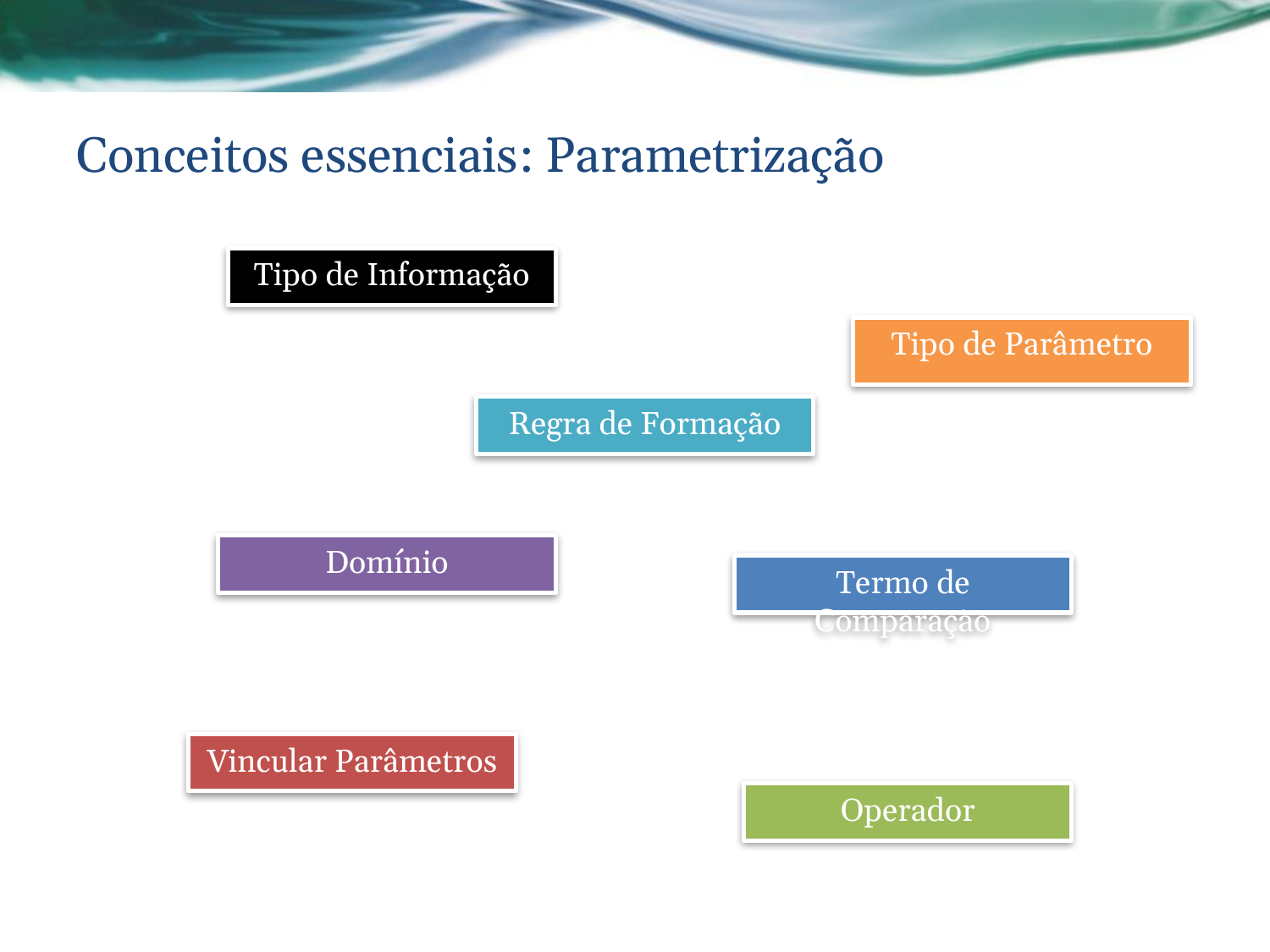

# Conceitos essenciais: Parametrização
Tipo de Informação
Tipo de Parâmetro
Regra de Formação
Domínio
Termo de Comparação
Vincular Parâmetros
Operador